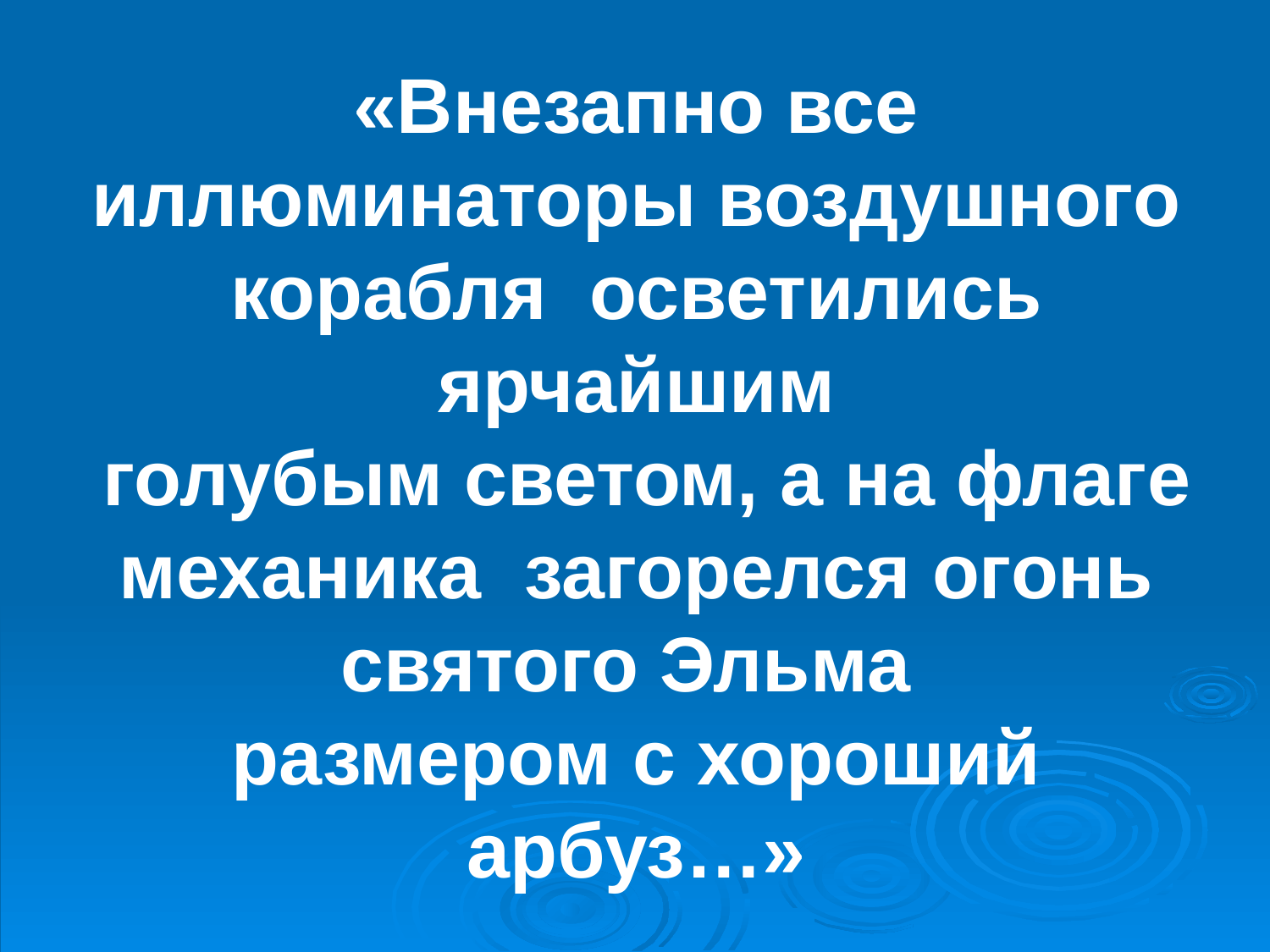

«Внезапно все иллюминаторы воздушного корабля  осветились ярчайшим
 голубым светом, а на флаге механика  загорелся огонь святого Эльма
размером с хороший арбуз…»